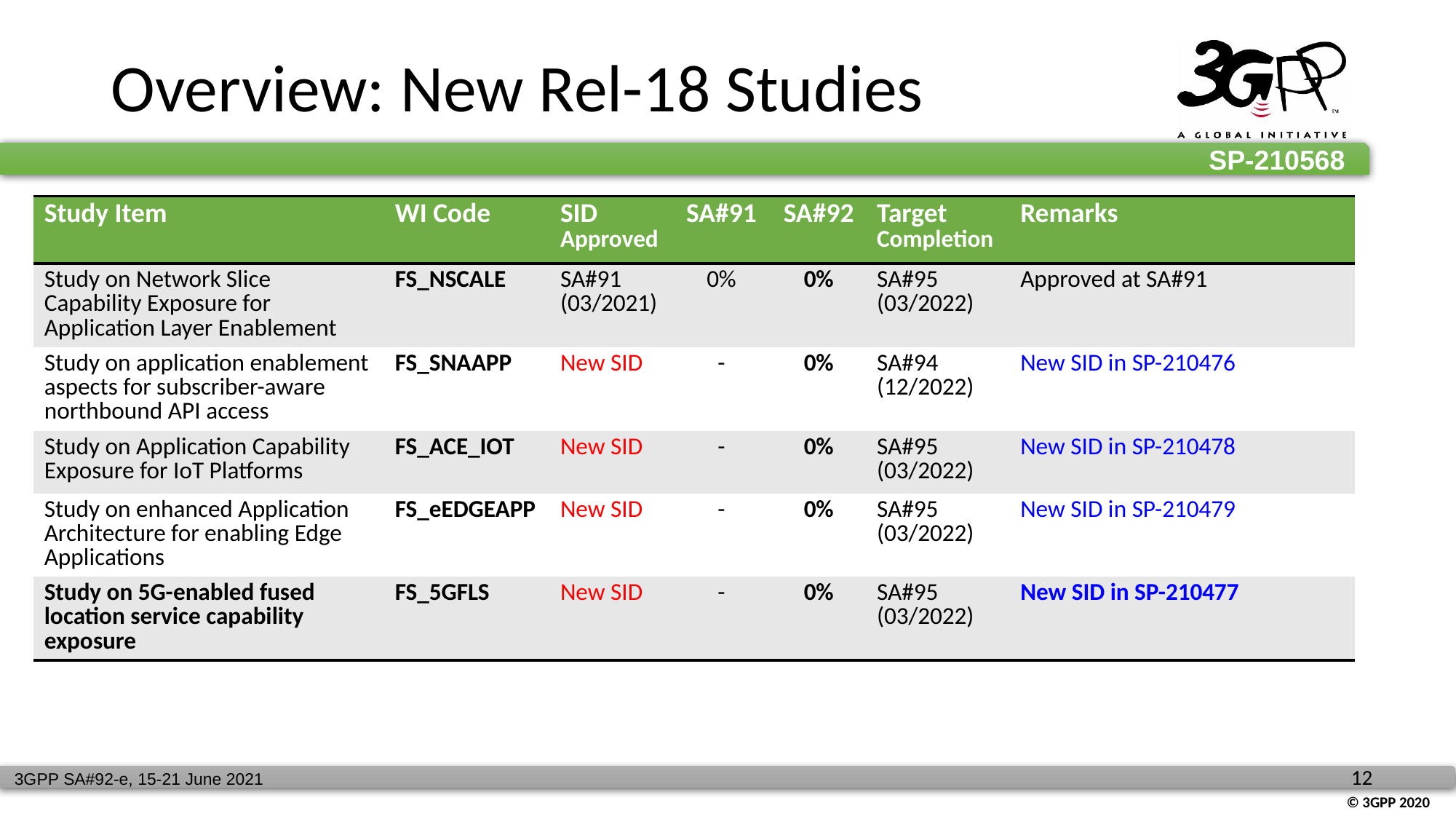

# Overview: New Rel-18 Studies
| Study Item | WI Code | SID Approved | SA#91 | SA#92 | Target Completion | Remarks |
| --- | --- | --- | --- | --- | --- | --- |
| Study on Network Slice Capability Exposure for Application Layer Enablement | FS\_NSCALE | SA#91 (03/2021) | 0% | 0% | SA#95 (03/2022) | Approved at SA#91 |
| Study on application enablement aspects for subscriber-aware northbound API access | FS\_SNAAPP | New SID | - | 0% | SA#94 (12/2022) | New SID in SP-210476 |
| Study on Application Capability Exposure for IoT Platforms | FS\_ACE\_IOT | New SID | - | 0% | SA#95 (03/2022) | New SID in SP-210478 |
| Study on enhanced Application Architecture for enabling Edge Applications | FS\_eEDGEAPP | New SID | - | 0% | SA#95 (03/2022) | New SID in SP-210479 |
| Study on 5G-enabled fused location service capability exposure | FS\_5GFLS | New SID | - | 0% | SA#95 (03/2022) | New SID in SP-210477 |